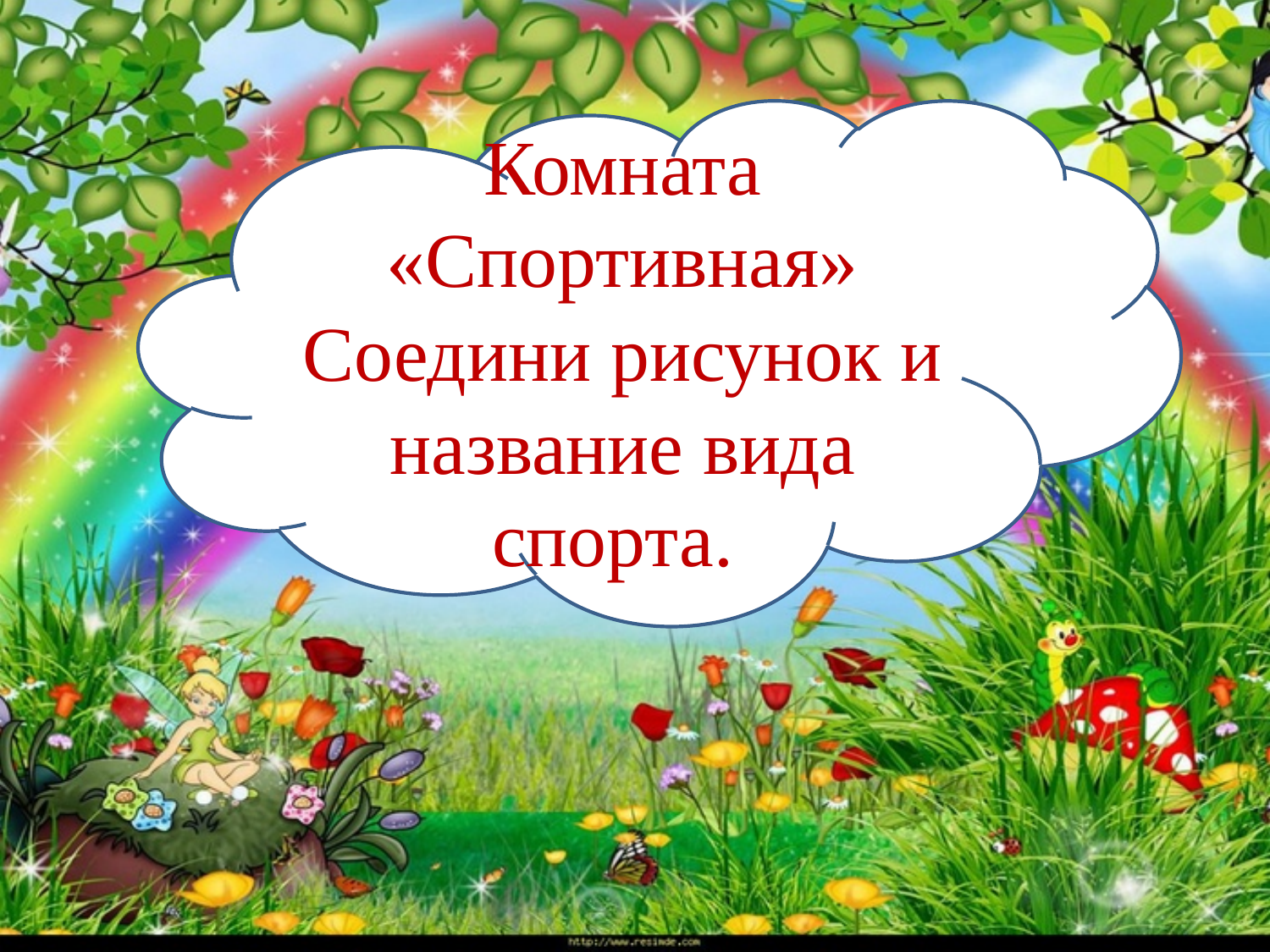

Комната
«Спортивная»
Соедини рисунок и название вида спорта.